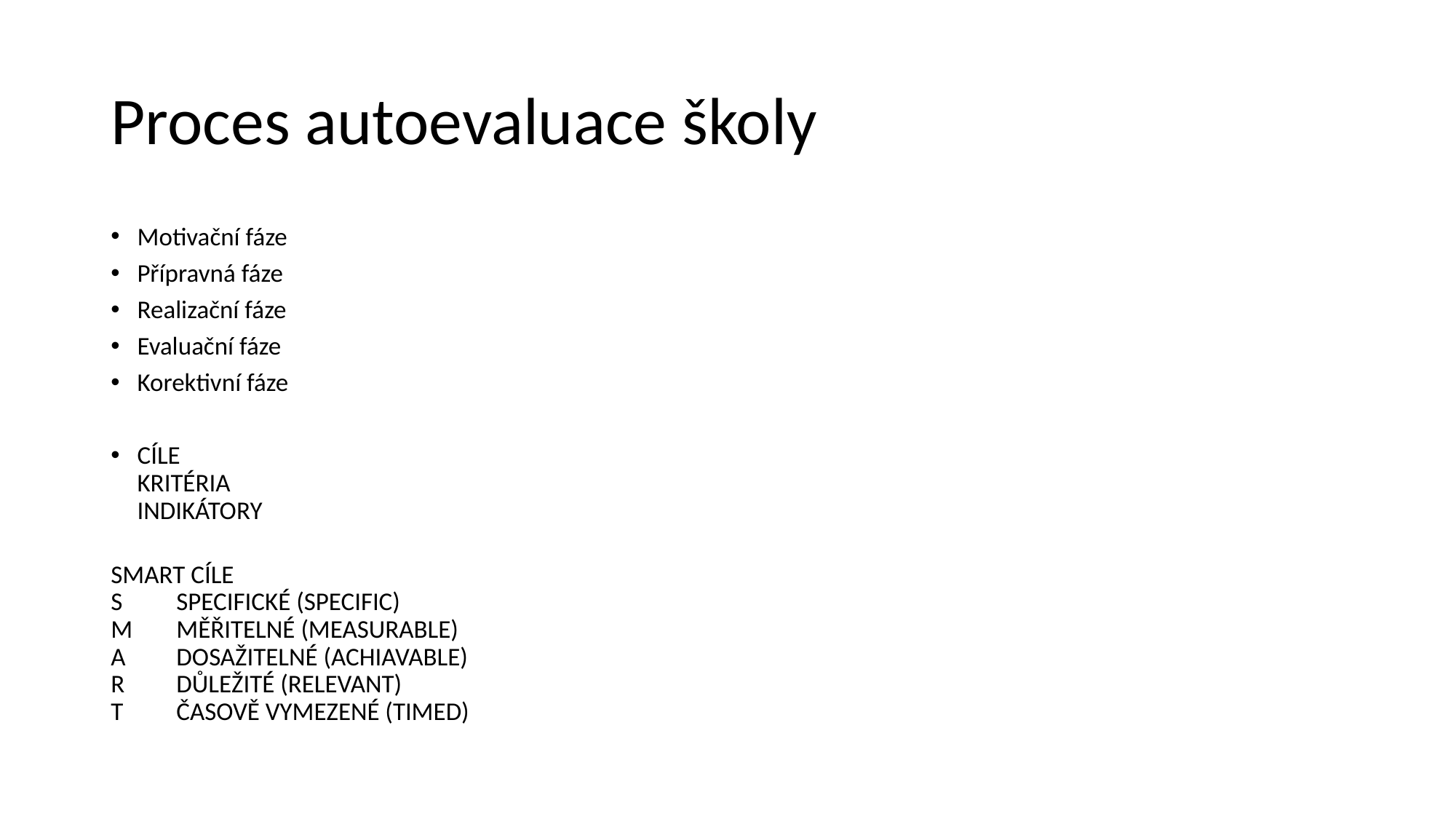

# Proces autoevaluace školy
Motivační fáze
Přípravná fáze
Realizační fáze
Evaluační fáze
Korektivní fáze

CÍLE
KRITÉRIA
INDIKÁTORY
SMART CÍLE
S	SPECIFICKÉ (SPECIFIC)
M	MĚŘITELNÉ (MEASURABLE)
A	DOSAŽITELNÉ (ACHIAVABLE)
R	DŮLEŽITÉ (RELEVANT)
T	ČASOVĚ VYMEZENÉ (TIMED)